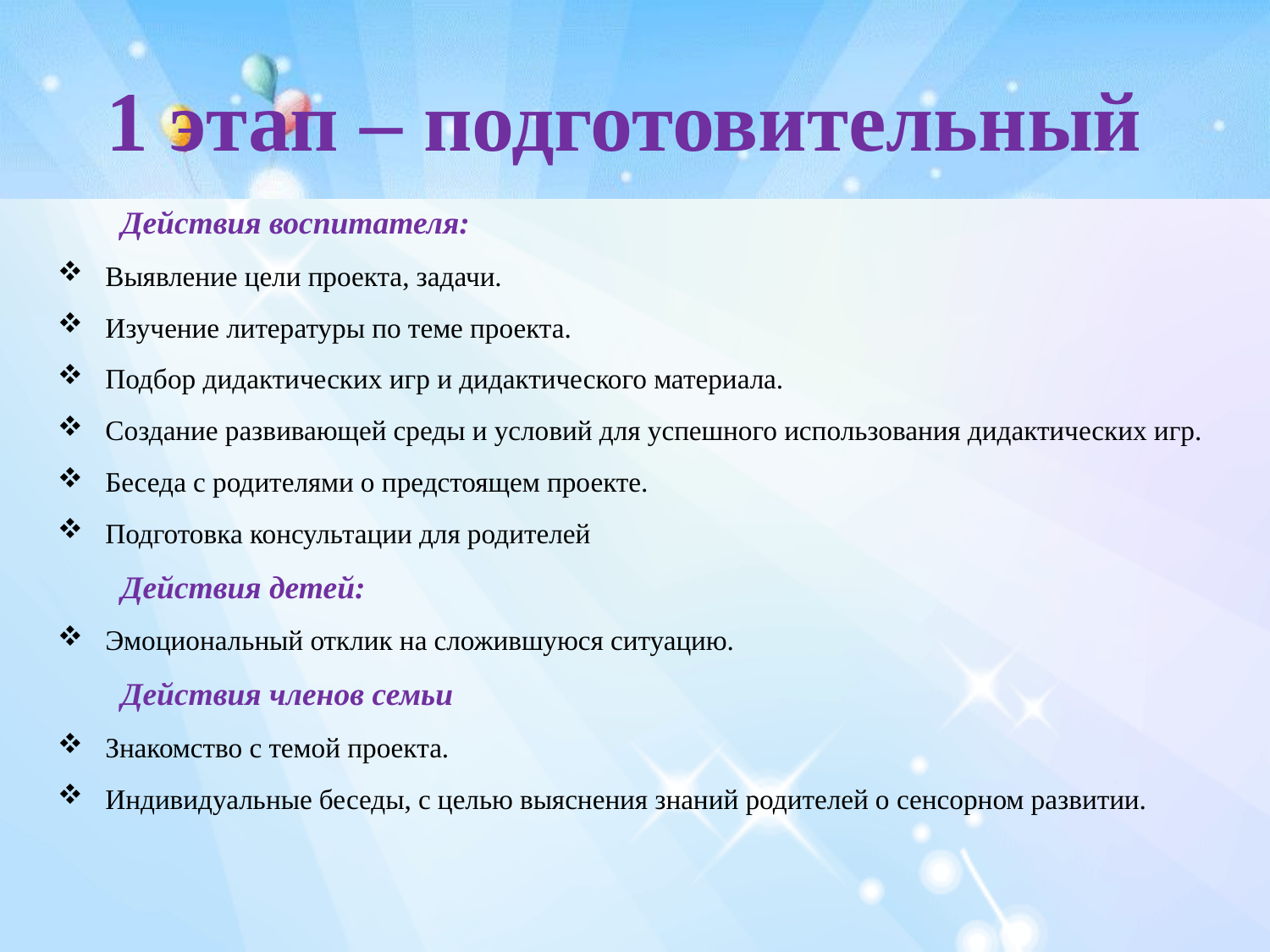

# 1 этап – подготовительный
Действия воспитателя:
Выявление цели проекта, задачи.
Изучение литературы по теме проекта.
Подбор дидактических игр и дидактического материала.
Создание развивающей среды и условий для успешного использования дидактических игр.
Беседа с родителями о предстоящем проекте.
Подготовка консультации для родителей
Действия детей:
Эмоциональный отклик на сложившуюся ситуацию.
Действия членов семьи
Знакомство с темой проекта.
Индивидуальные беседы, с целью выяснения знаний родителей о сенсорном развитии.